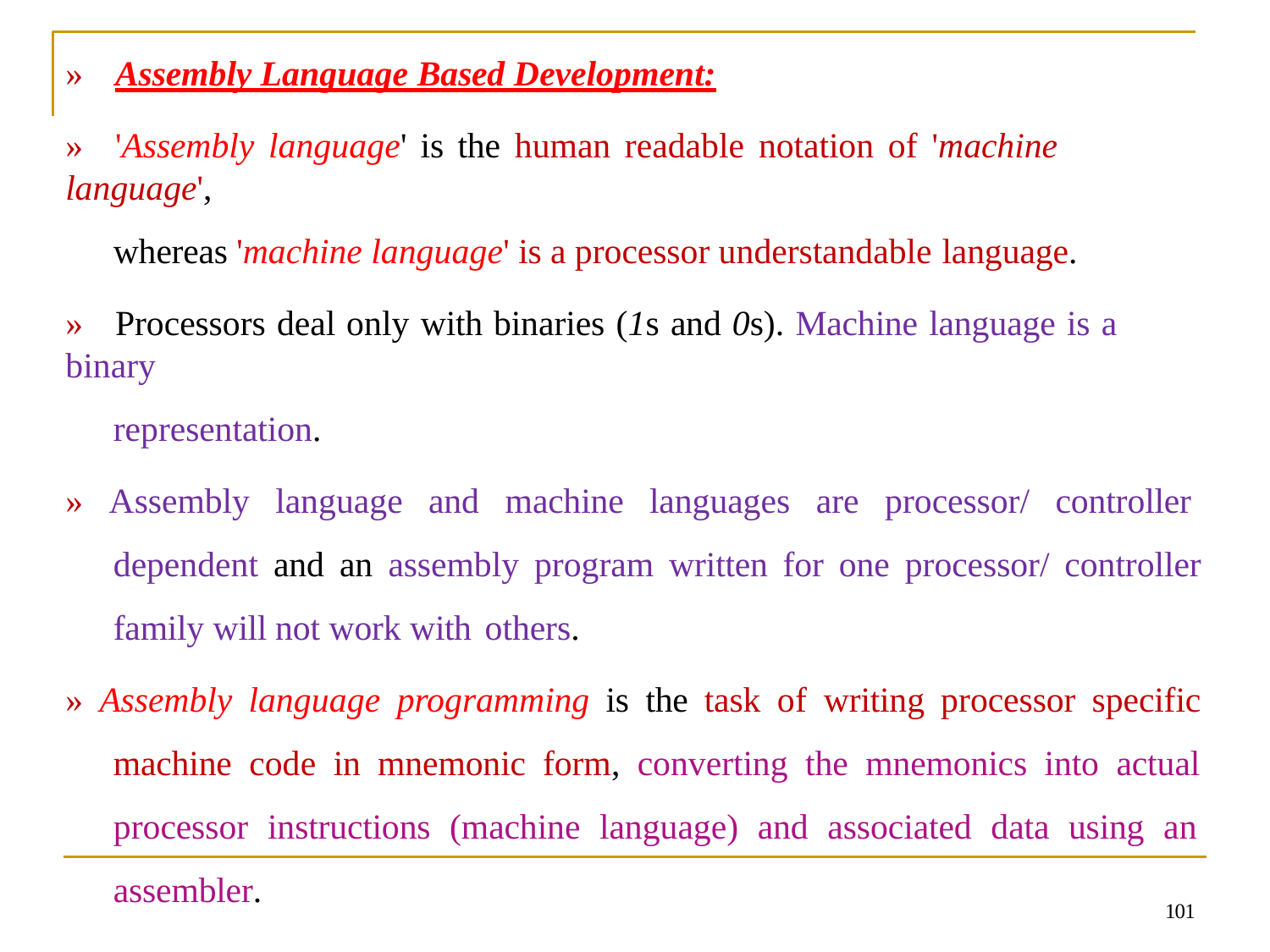

»	Assembly Language Based Development:
»	'Assembly language' is the human readable notation of 'machine language',
whereas 'machine language' is a processor understandable language.
»	Processors deal only with binaries (1s and 0s). Machine language is a binary
representation.
» Assembly language and machine languages are processor/ controller  dependent and an assembly program written for one processor/ controller  family will not work with others.
» Assembly language programming is the task of writing processor specific  machine code in mnemonic form, converting the mnemonics into actual  processor instructions (machine language) and associated data using an  assembler.
101